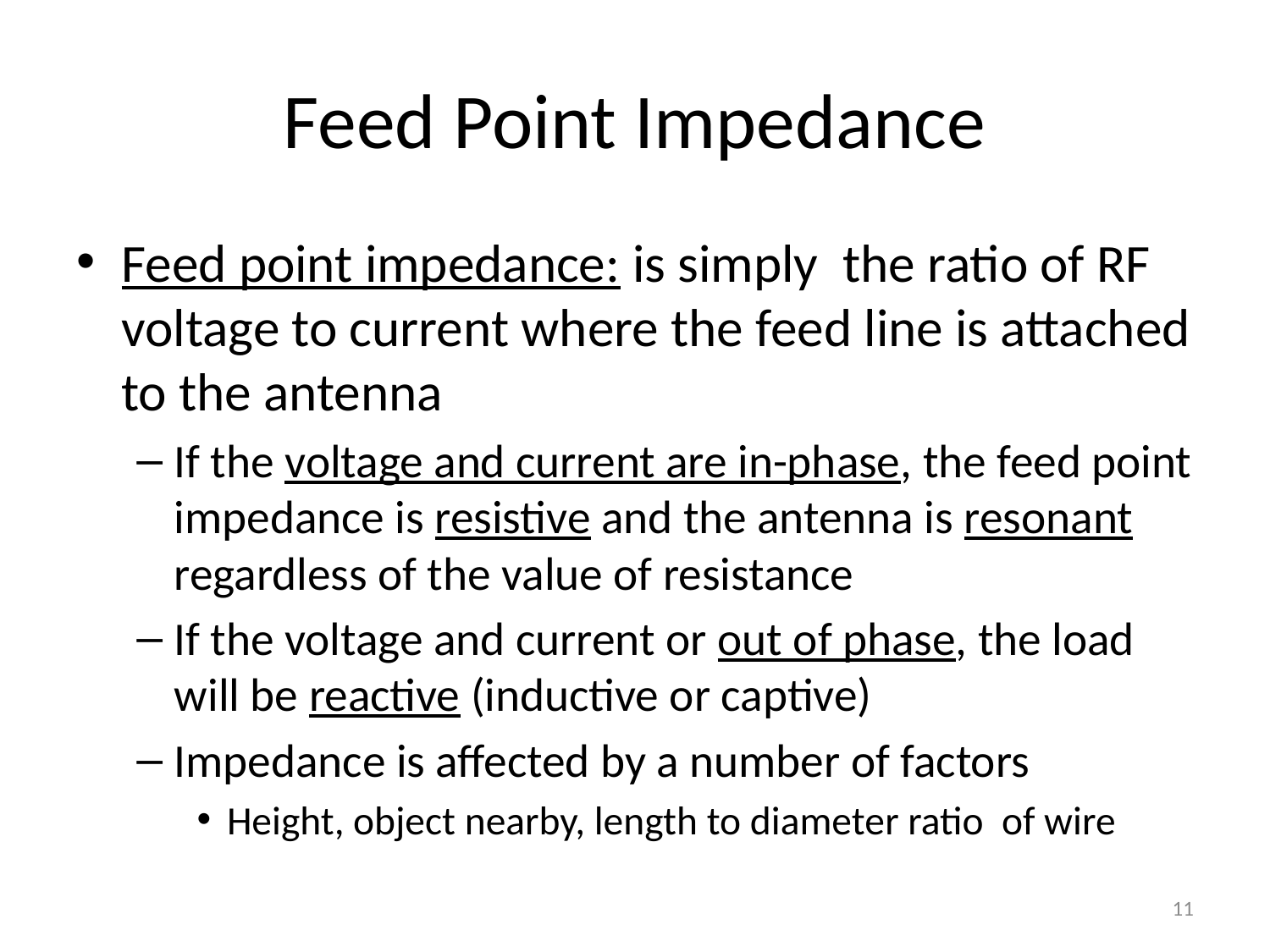

# Feed Point Impedance
Feed point impedance: is simply  the ratio of RF voltage to current where the feed line is attached to the antenna
If the voltage and current are in-phase, the feed point impedance is resistive and the antenna is resonant regardless of the value of resistance
If the voltage and current or out of phase, the load will be reactive (inductive or captive)
Impedance is affected by a number of factors
Height, object nearby, length to diameter ratio  of wire
11